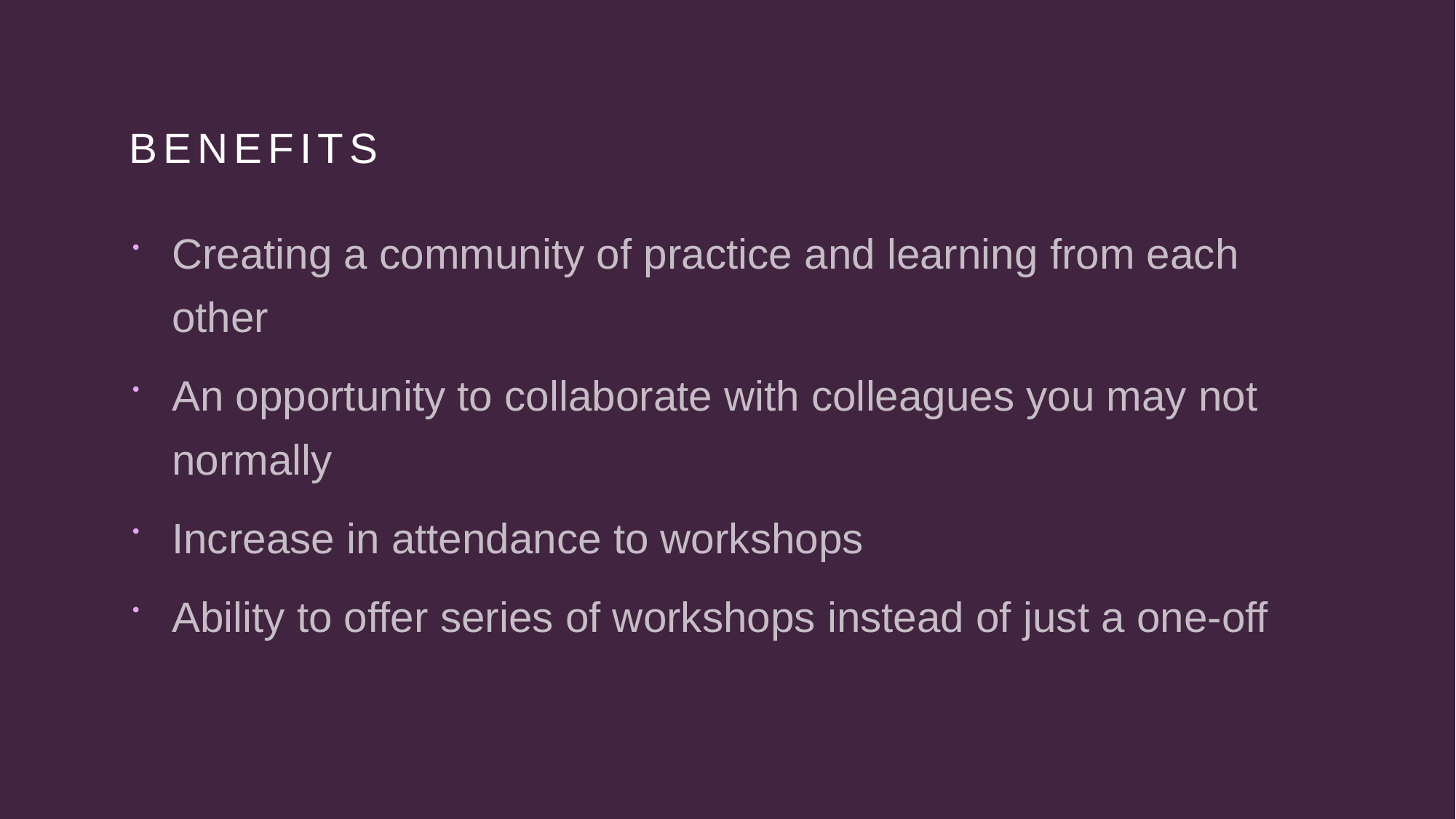

# benefits
Creating a community of practice and learning from each other
An opportunity to collaborate with colleagues you may not normally
Increase in attendance to workshops
Ability to offer series of workshops instead of just a one-off